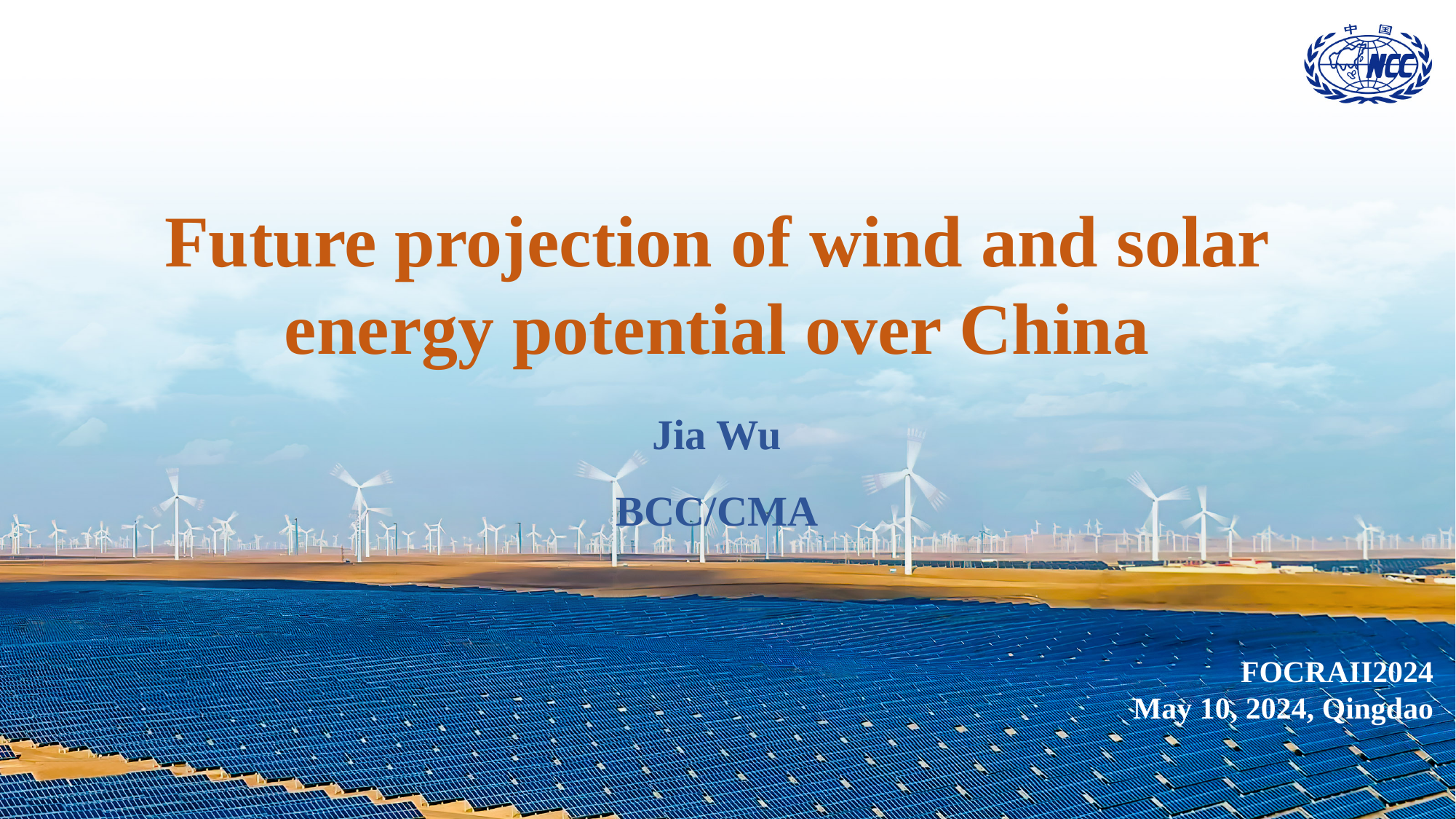

Future projection of wind and solar energy potential over China
Jia Wu
BCC/CMA
FOCRAII2024
May 10, 2024, Qingdao